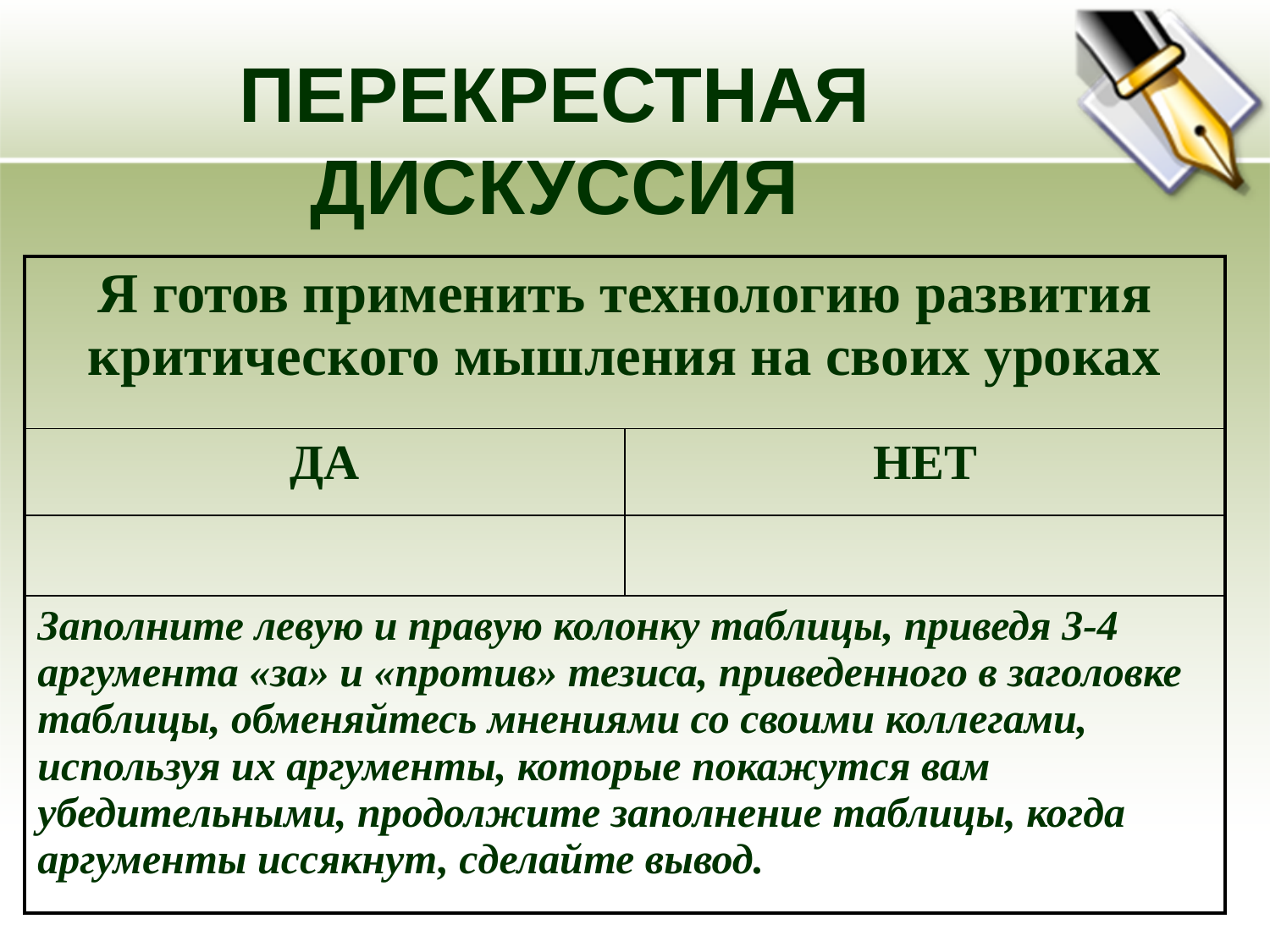

ПЕРЕКРЕСТНАЯ ДИСКУССИЯ
| Я готов применить технологию развития критического мышления на своих уроках |  |
| --- | --- |
| ДА | НЕТ |
|  |  |
| Заполните левую и правую колонку таблицы, приведя 3-4 аргумента «за» и «против» тезиса, приведенного в заголовке таблицы, обменяйтесь мнениями со своими коллегами, используя их аргументы, которые покажутся вам убедительными, продолжите заполнение таблицы, когда аргументы иссякнут, сделайте вывод. |  |